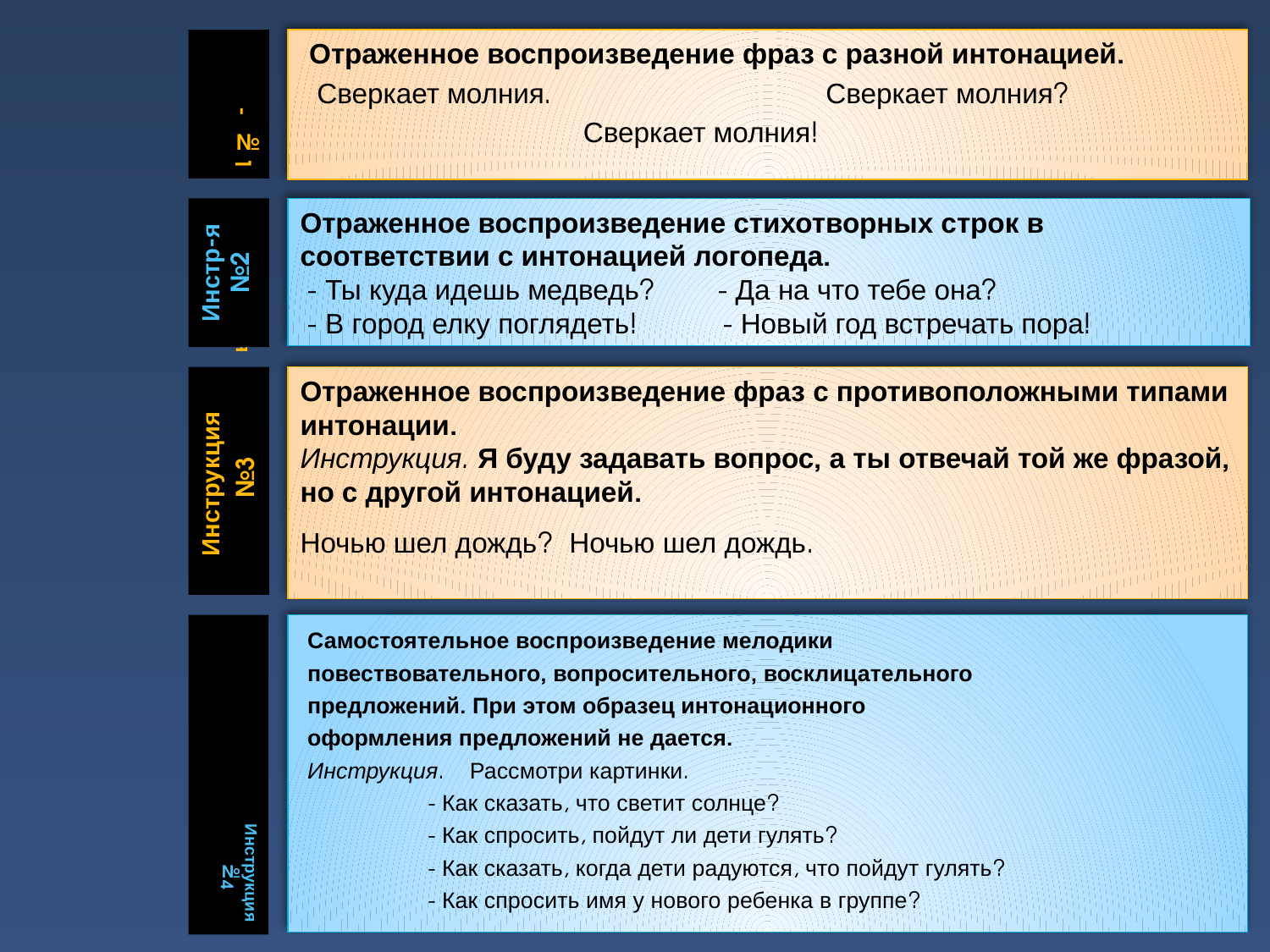

Инстр-я №1

Отраженное воспроизведение фраз с разной интонацией.
 Сверкает молния.                                   Сверкает молния?
                                   Сверкает молния!

# Воспроизведение интонации.
Отраженное воспроизведение стихотворных строк в соответствии с интонацией логопеда.
 - Ты куда идешь медведь?        - Да на что тебе она?
 - В город елку поглядеть!           - Новый год встречать пора!
Инстр-я №2

Инструкция
 №3

Отраженное воспроизведение фраз с противоположными типами интонации.
Инструкция. Я буду задавать вопрос, а ты отвечай той же фразой, но с другой интонацией.

Ночью шел дождь?  Ночью шел дождь.

Инструкция
  №4

Самостоятельное воспроизведение мелодики
повествовательного, вопросительного, восклицательного
предложений. При этом образец интонационного
оформления предложений не дается.
Инструкция.    Рассмотри картинки.
                   - Как сказать, что светит солнце?
                   - Как спросить, пойдут ли дети гулять?
                   - Как сказать, когда дети радуются, что пойдут гулять?
                   - Как спросить имя у нового ребенка в группе?